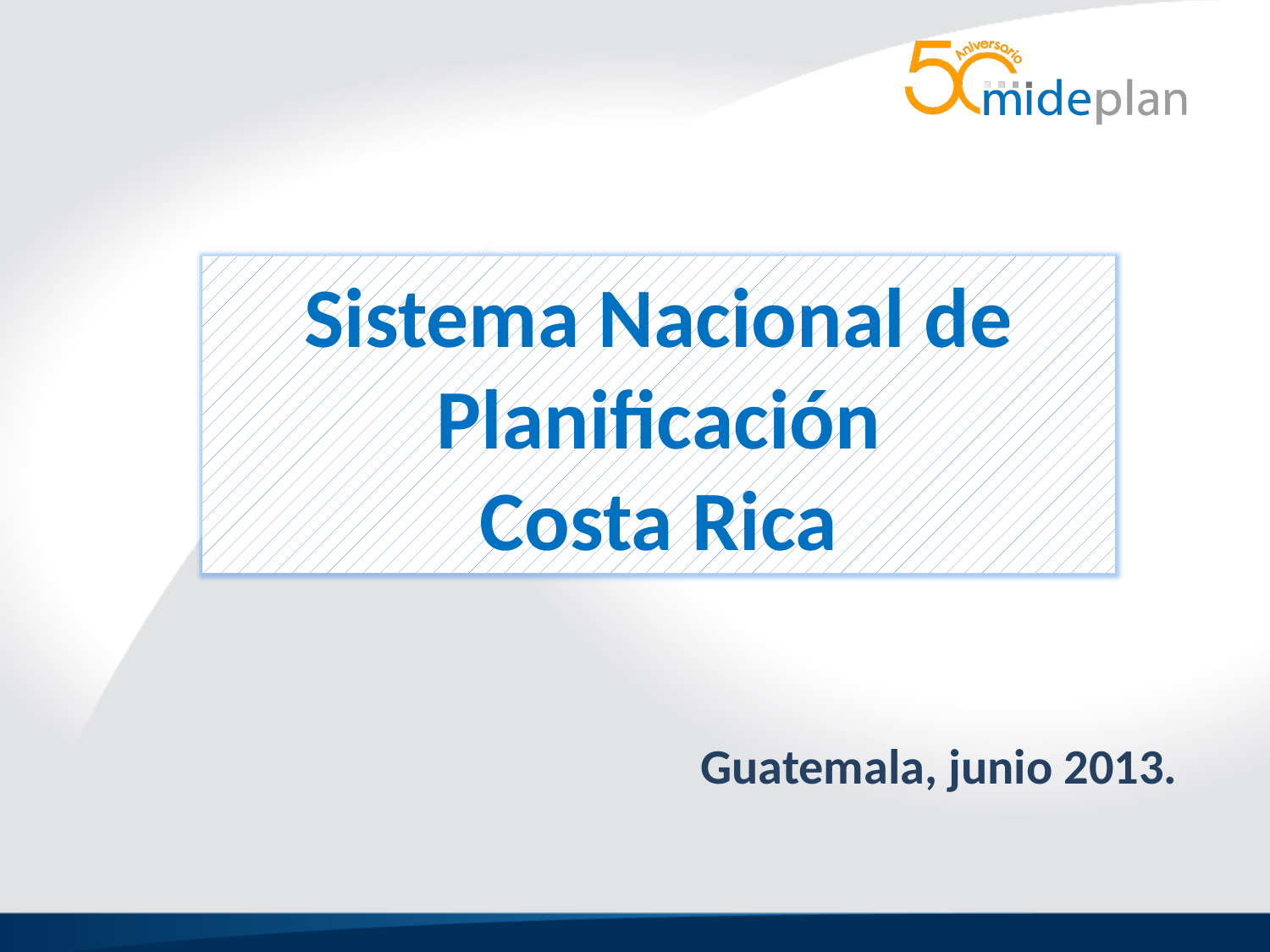

Sistema Nacional de Planificación
Costa Rica
Guatemala, junio 2013.